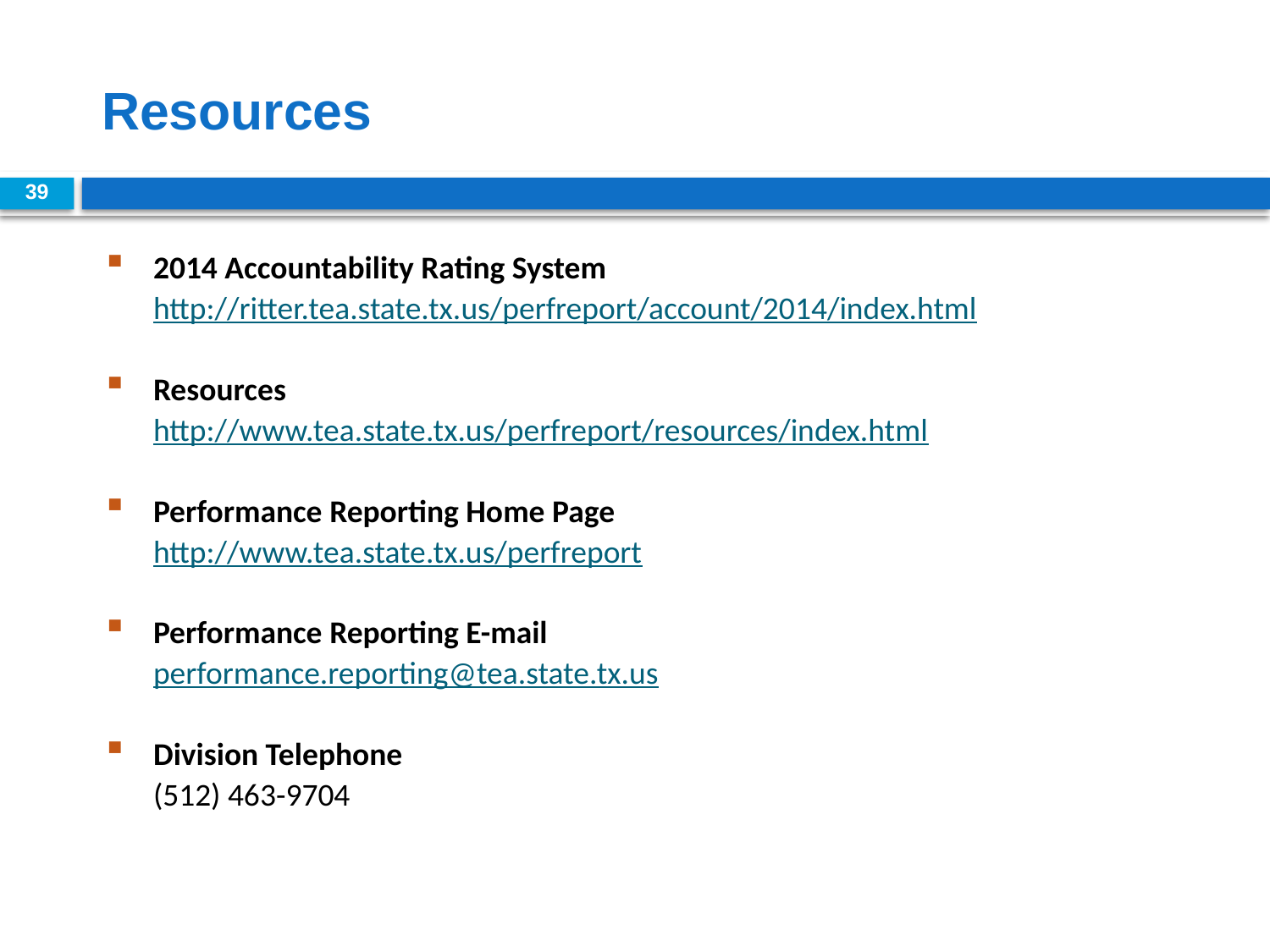

# Resources
39

2014 Accountability Rating System
http://ritter.tea.state.tx.us/perfreport/account/2014/index.html

Resources
http://www.tea.state.tx.us/perfreport/resources/index.html

Performance Reporting Home Page
http://www.tea.state.tx.us/perfreport

Performance Reporting E-mail
performance.reporting@tea.state.tx.us

Division Telephone
(512) 463-9704